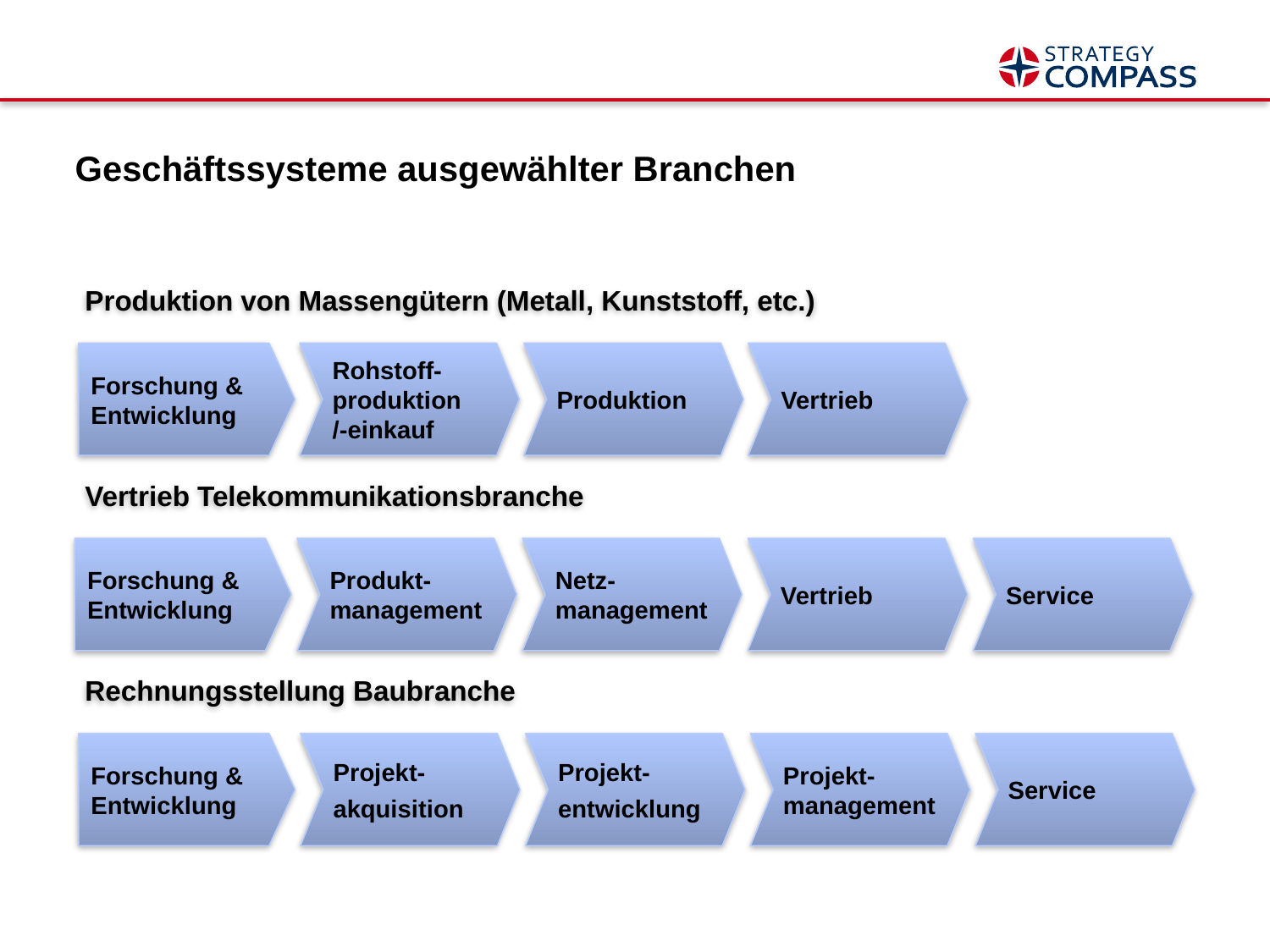

# Geschäftssysteme ausgewählter Branchen
Produktion von Massengütern (Metall, Kunststoff, etc.)

Forschung & Entwicklung
Rohstoff-produktion
/-einkauf
Produktion
Vertrieb
Vertrieb Telekommunikationsbranche

Forschung & Entwicklung
Produkt-management
Netz-management
Vertrieb
Service
Rechnungsstellung Baubranche

Forschung & Entwicklung
Projekt-
akquisition
Projekt-
entwicklung
Projekt- management
Service